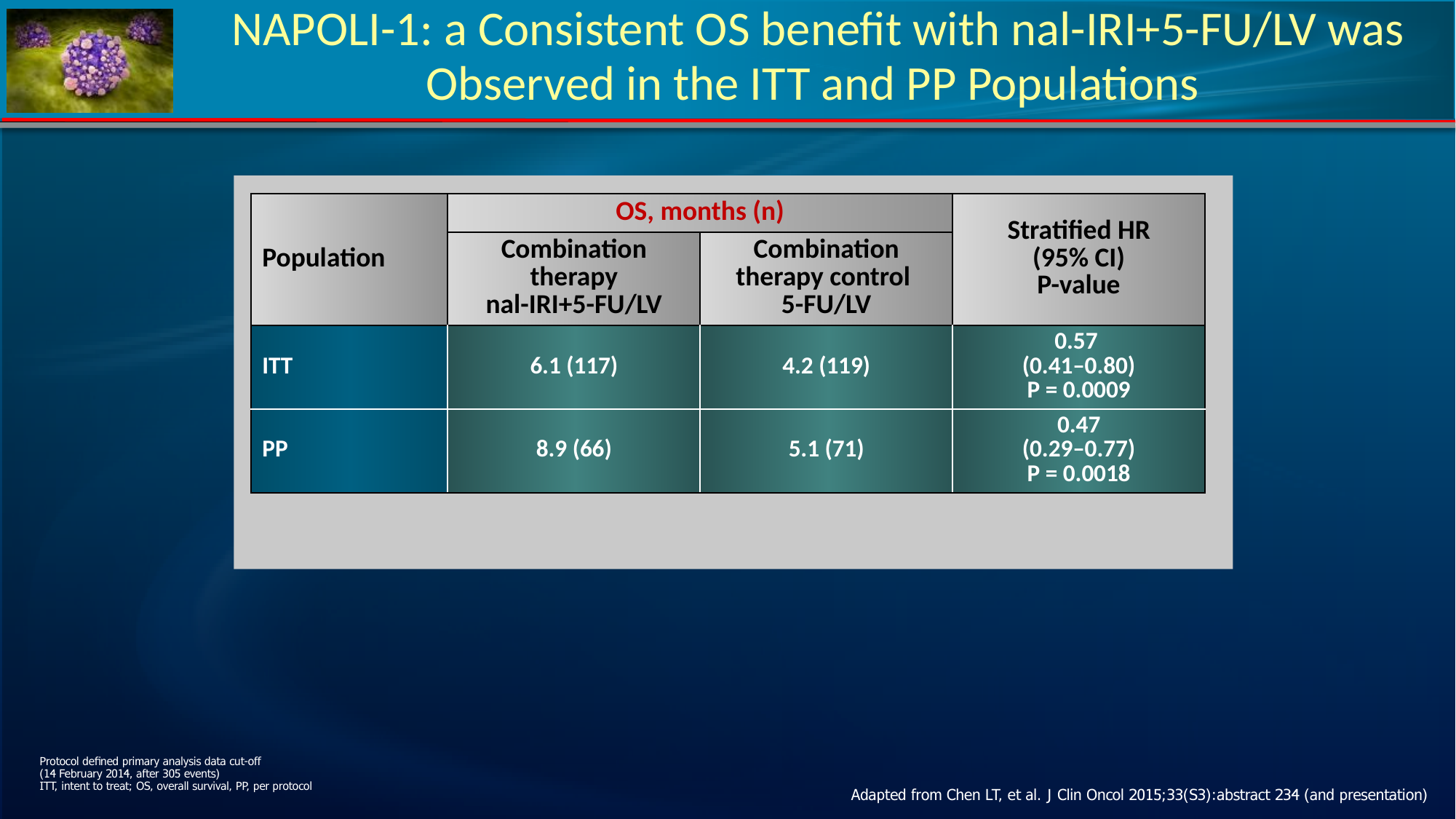

# NAPOLI-1: a Consistent OS benefit with nal-IRI+5-FU/LV was Observed in the ITT and PP Populations

| Population | OS, months (n) |  | Stratified HR (95% CI) P-value |
| --- | --- | --- | --- |
|  | Combination therapy nal-IRI+5-FU/LV | Combination therapy control 5-FU/LV |  |
| ITT | 6.1 (117) | 4.2 (119) | 0.57 (0.41–0.80) P = 0.0009 |
| PP | 8.9 (66) | 5.1 (71) | 0.47 (0.29–0.77) P = 0.0018 |
Protocol defined primary analysis data cut-off
(14 February 2014, after 305 events)
ITT, intent to treat; OS, overall survival, PP, per protocol
Adapted from Chen LT, et al. J Clin Oncol 2015;33(S3):abstract 234 (and presentation)